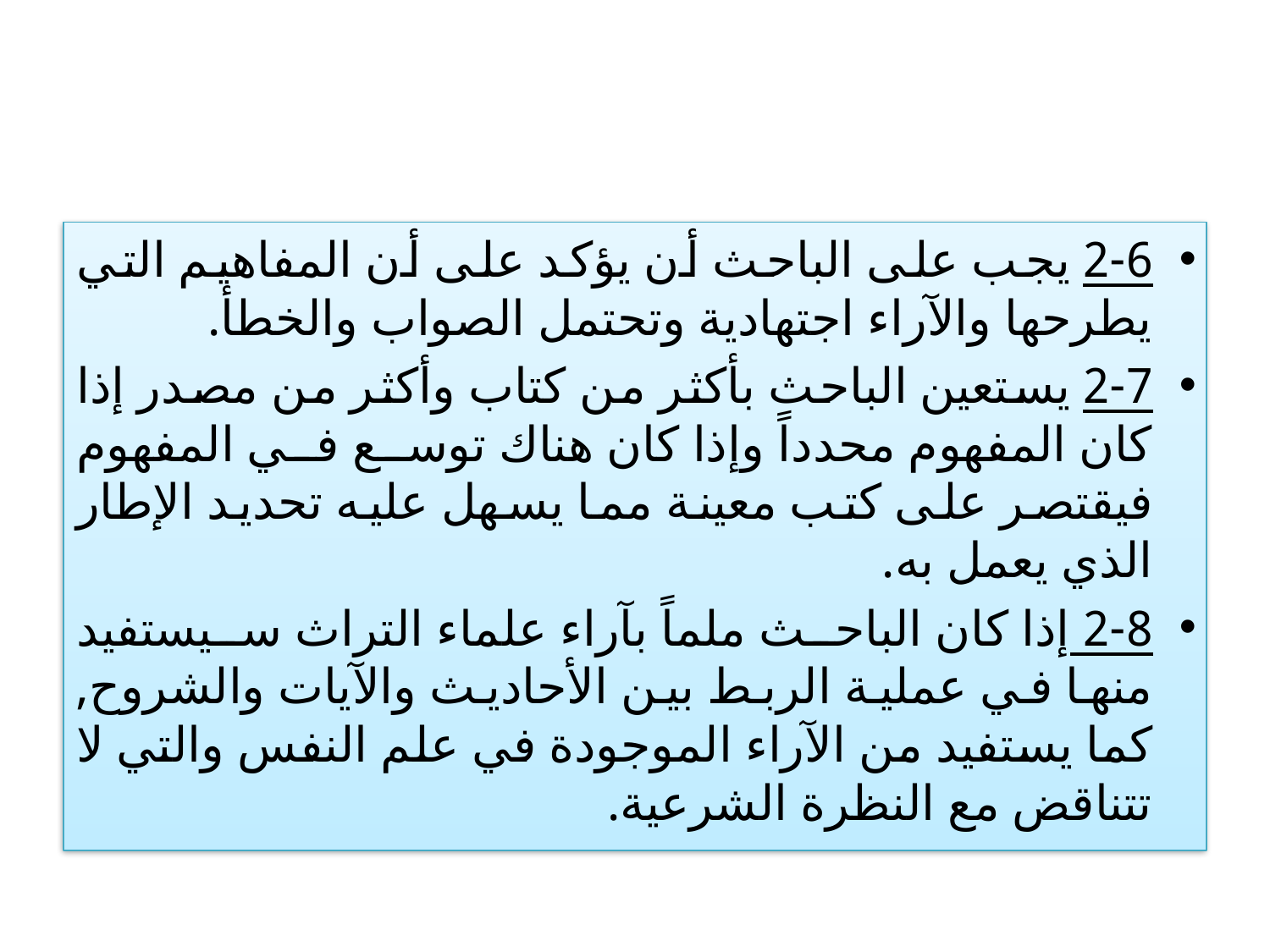

2-6 يجب على الباحث أن يؤكد على أن المفاهيم التي يطرحها والآراء اجتهادية وتحتمل الصواب والخطأ.
2-7 يستعين الباحث بأكثر من كتاب وأكثر من مصدر إذا كان المفهوم محدداً وإذا كان هناك توسع في المفهوم فيقتصر على كتب معينة مما يسهل عليه تحديد الإطار الذي يعمل به.
2-8 إذا كان الباحث ملماً بآراء علماء التراث سيستفيد منها في عملية الربط بين الأحاديث والآيات والشروح, كما يستفيد من الآراء الموجودة في علم النفس والتي لا تتناقض مع النظرة الشرعية.